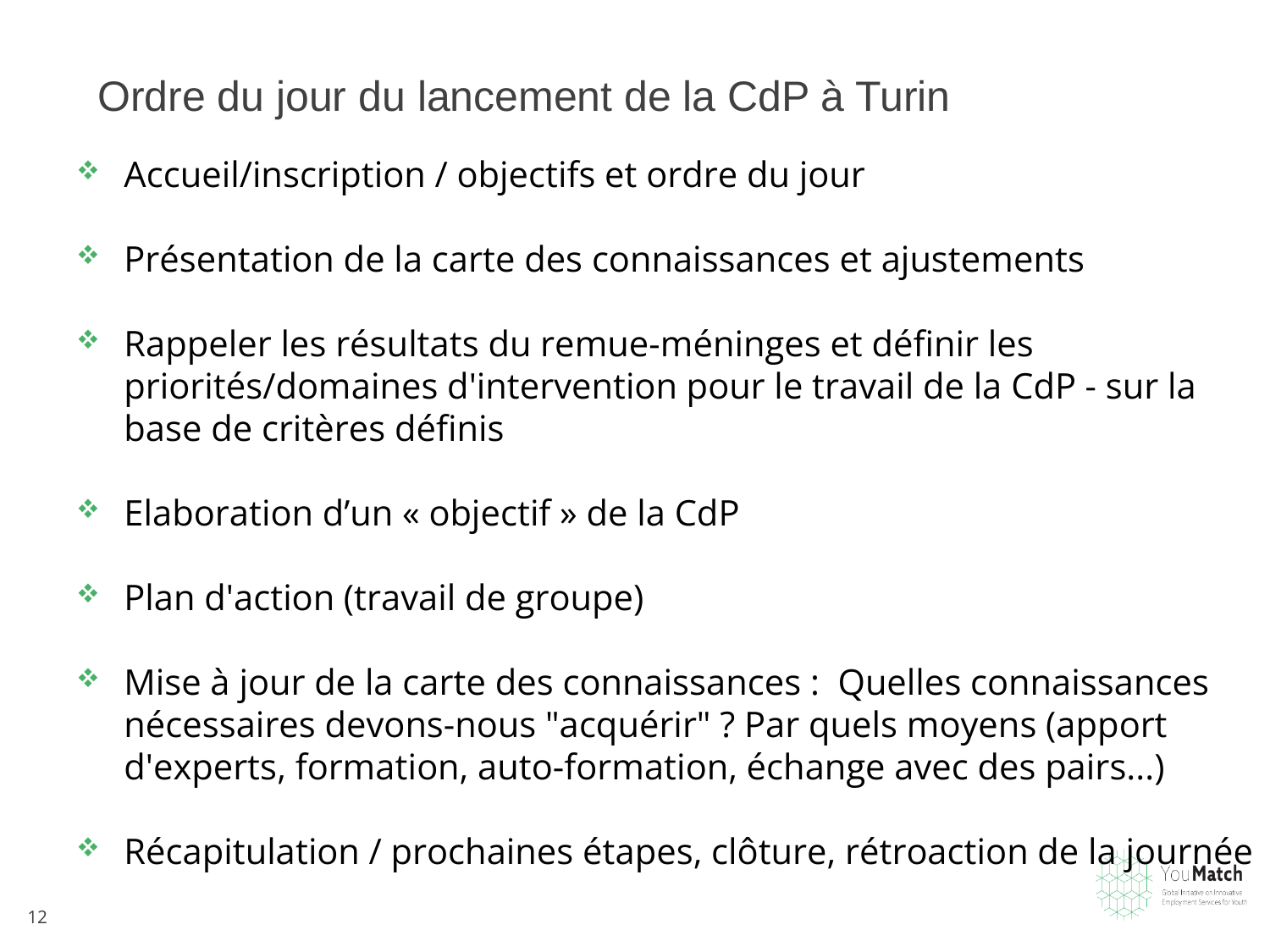

# Ordre du jour du lancement de la CdP à Turin
Accueil/inscription / objectifs et ordre du jour
Présentation de la carte des connaissances et ajustements
Rappeler les résultats du remue-méninges et définir les priorités/domaines d'intervention pour le travail de la CdP - sur la base de critères définis
Elaboration d’un « objectif » de la CdP
Plan d'action (travail de groupe)
Mise à jour de la carte des connaissances :  Quelles connaissances nécessaires devons-nous "acquérir" ? Par quels moyens (apport d'experts, formation, auto-formation, échange avec des pairs...)
Récapitulation / prochaines étapes, clôture, rétroaction de la journée
12